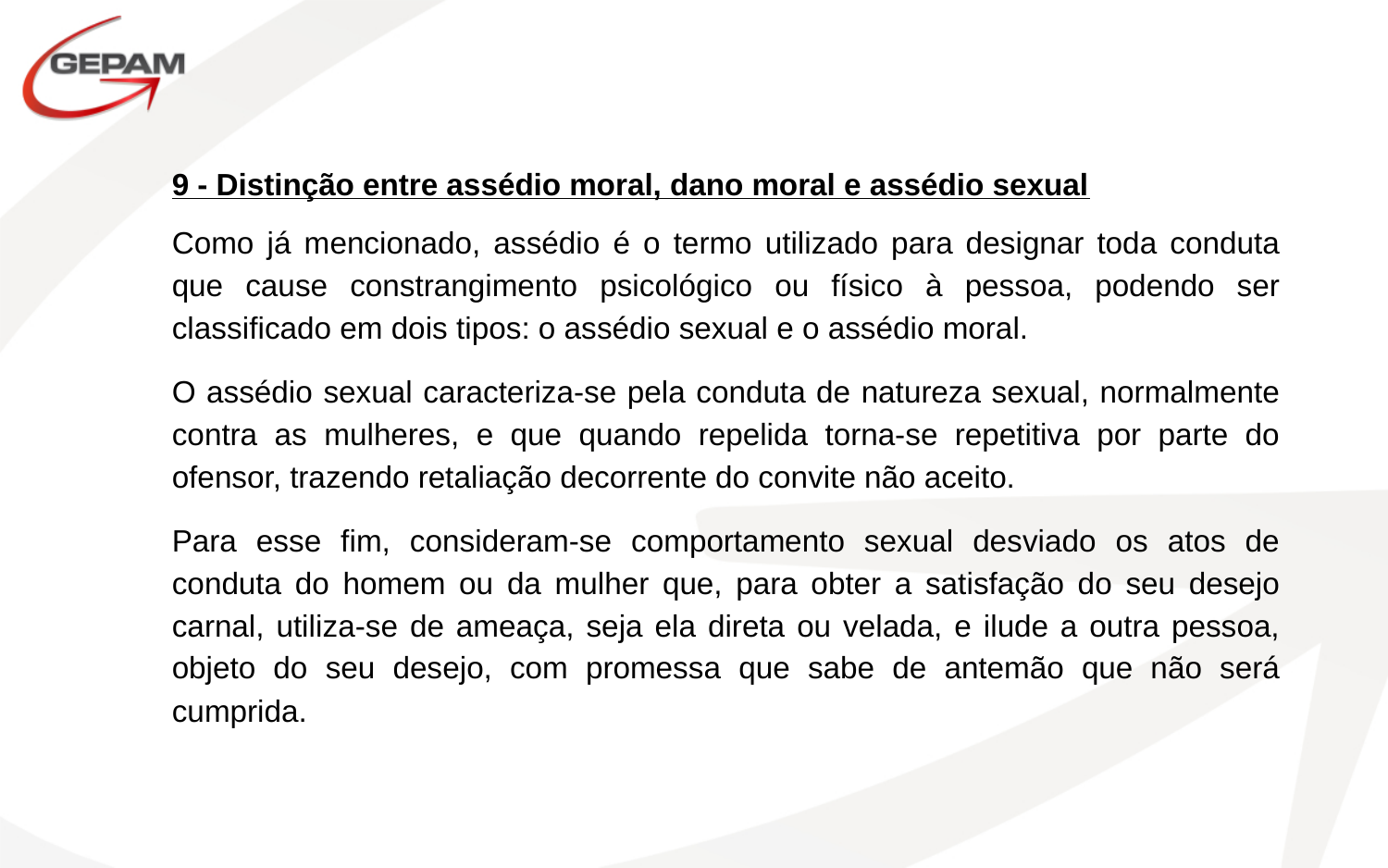

9 - Distinção entre assédio moral, dano moral e assédio sexual
Como já mencionado, assédio é o termo utilizado para designar toda conduta que cause constrangimento psicológico ou físico à pessoa, podendo ser classificado em dois tipos: o assédio sexual e o assédio moral.
O assédio sexual caracteriza-se pela conduta de natureza sexual, normalmente contra as mulheres, e que quando repelida torna-se repetitiva por parte do ofensor, trazendo retaliação decorrente do convite não aceito.
Para esse fim, consideram-se comportamento sexual desviado os atos de conduta do homem ou da mulher que, para obter a satisfação do seu desejo carnal, utiliza-se de ameaça, seja ela direta ou velada, e ilude a outra pessoa, objeto do seu desejo, com promessa que sabe de antemão que não será cumprida.